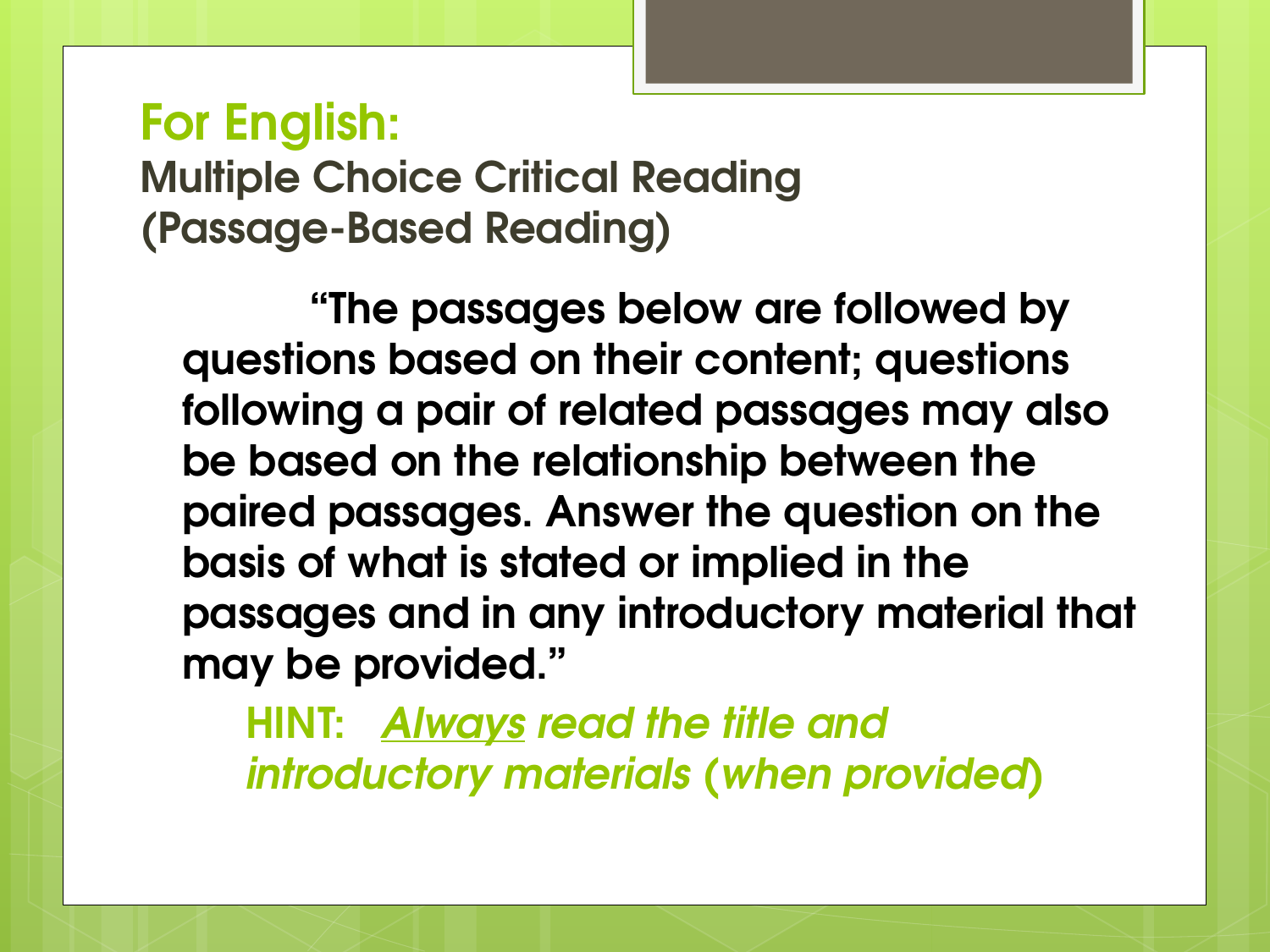

# For English: Multiple Choice Critical Reading (Passage-Based Reading)
	“The passages below are followed by questions based on their content; questions following a pair of related passages may also be based on the relationship between the paired passages. Answer the question on the basis of what is stated or implied in the passages and in any introductory material that may be provided.”
HINT:   Always read the title and introductory materials (when provided)